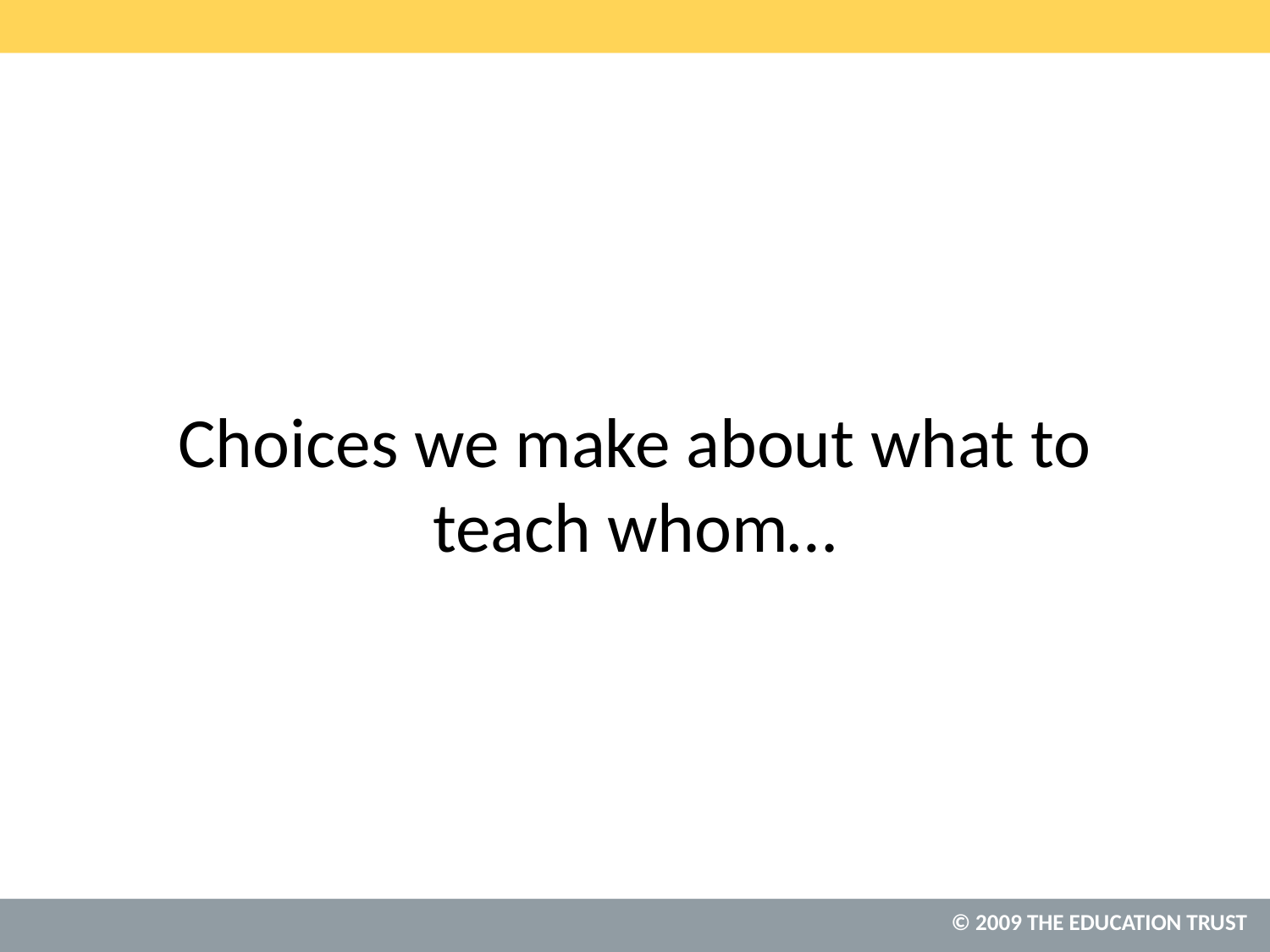

# Choices we make about what to teach whom…